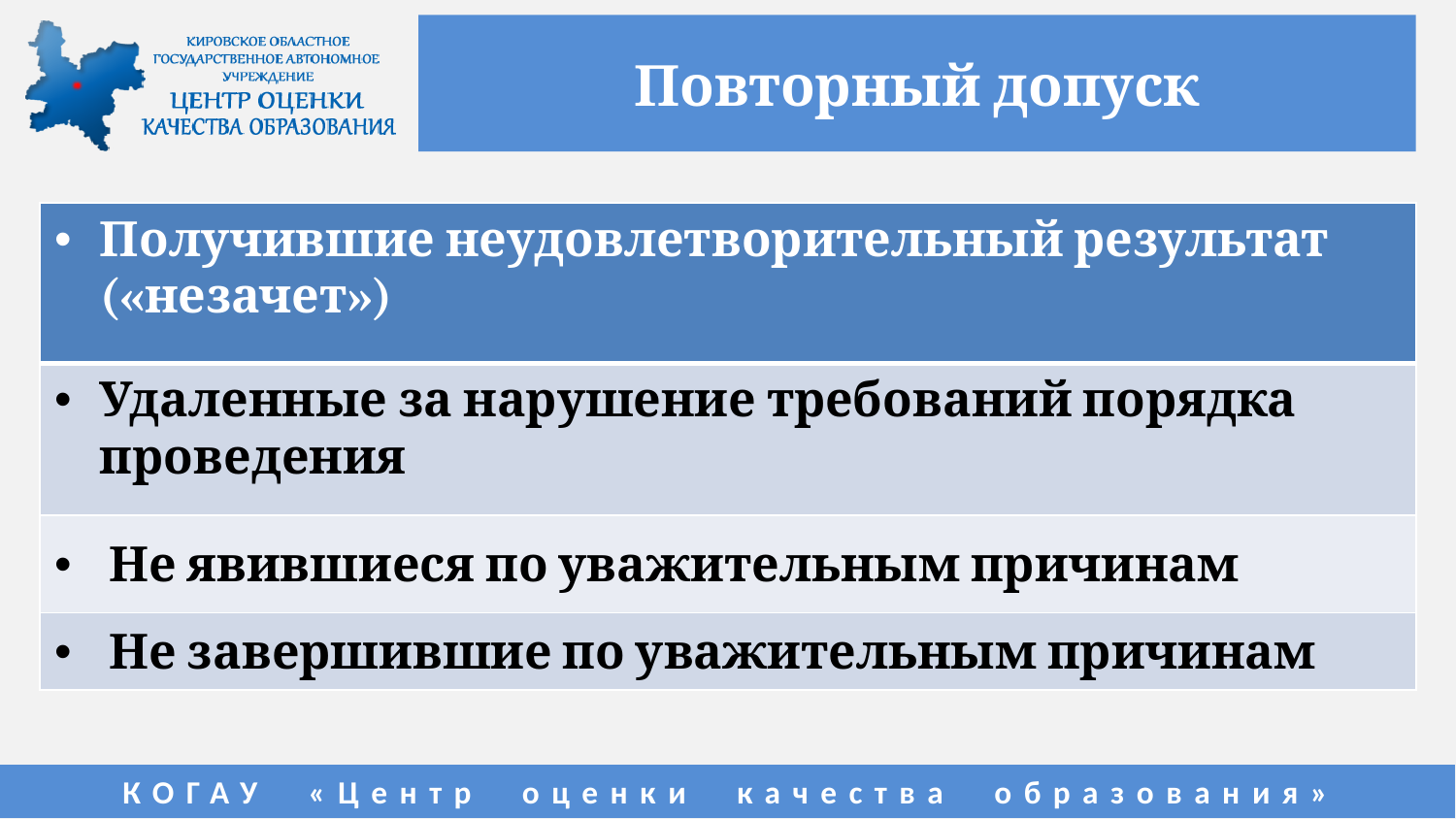

# Повторный допуск
| Получившие неудовлетворительный результат («незачет») |
| --- |
| Удаленные за нарушение требований порядка проведения |
| Не явившиеся по уважительным причинам |
| Не завершившие по уважительным причинам |